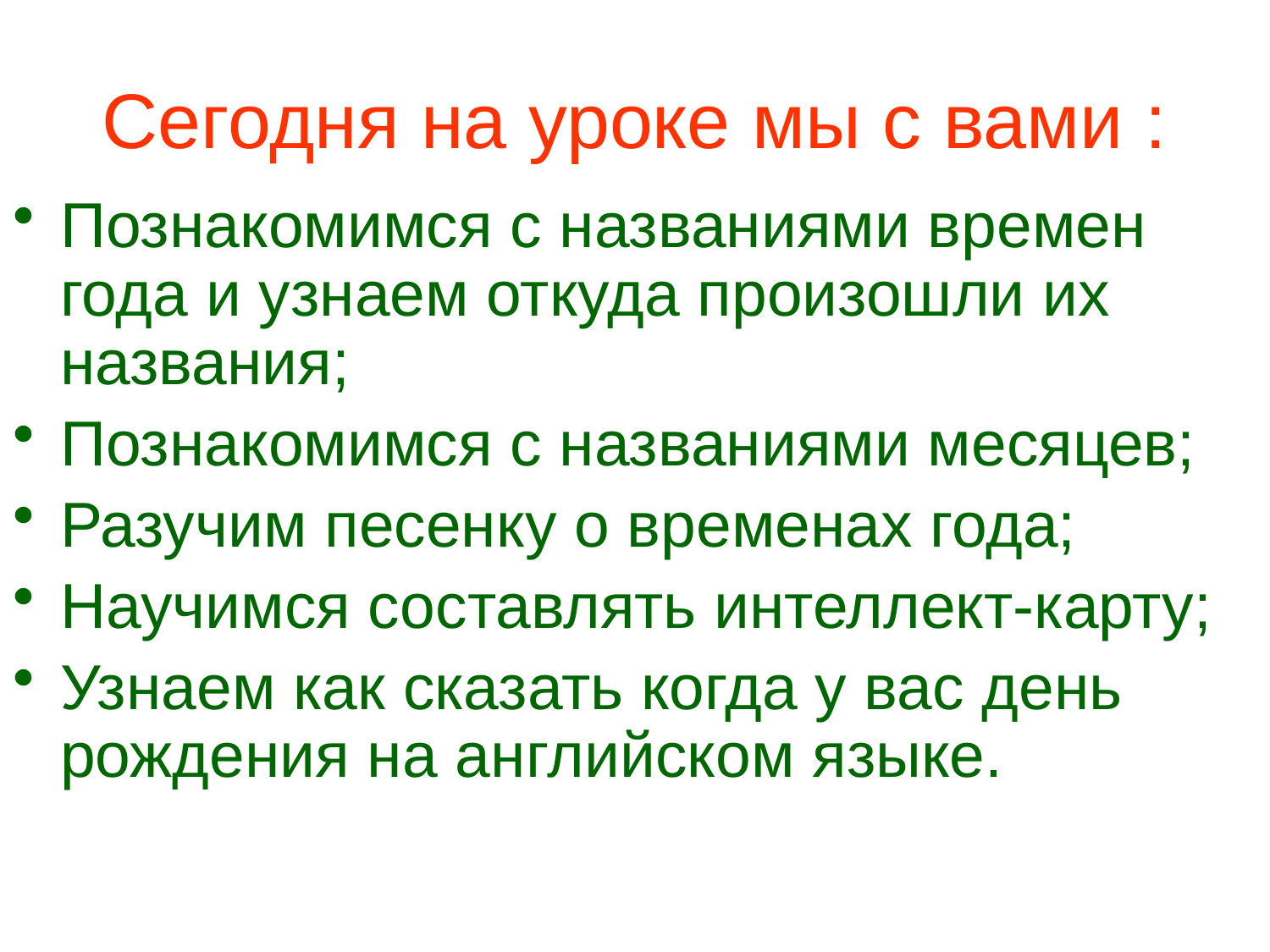

# Сегодня на уроке мы с вами :
Познакомимся с названиями времен года и узнаем откуда произошли их названия;
Познакомимся с названиями месяцев;
Разучим песенку о временах года;
Научимся составлять интеллект-карту;
Узнаем как сказать когда у вас день рождения на английском языке.